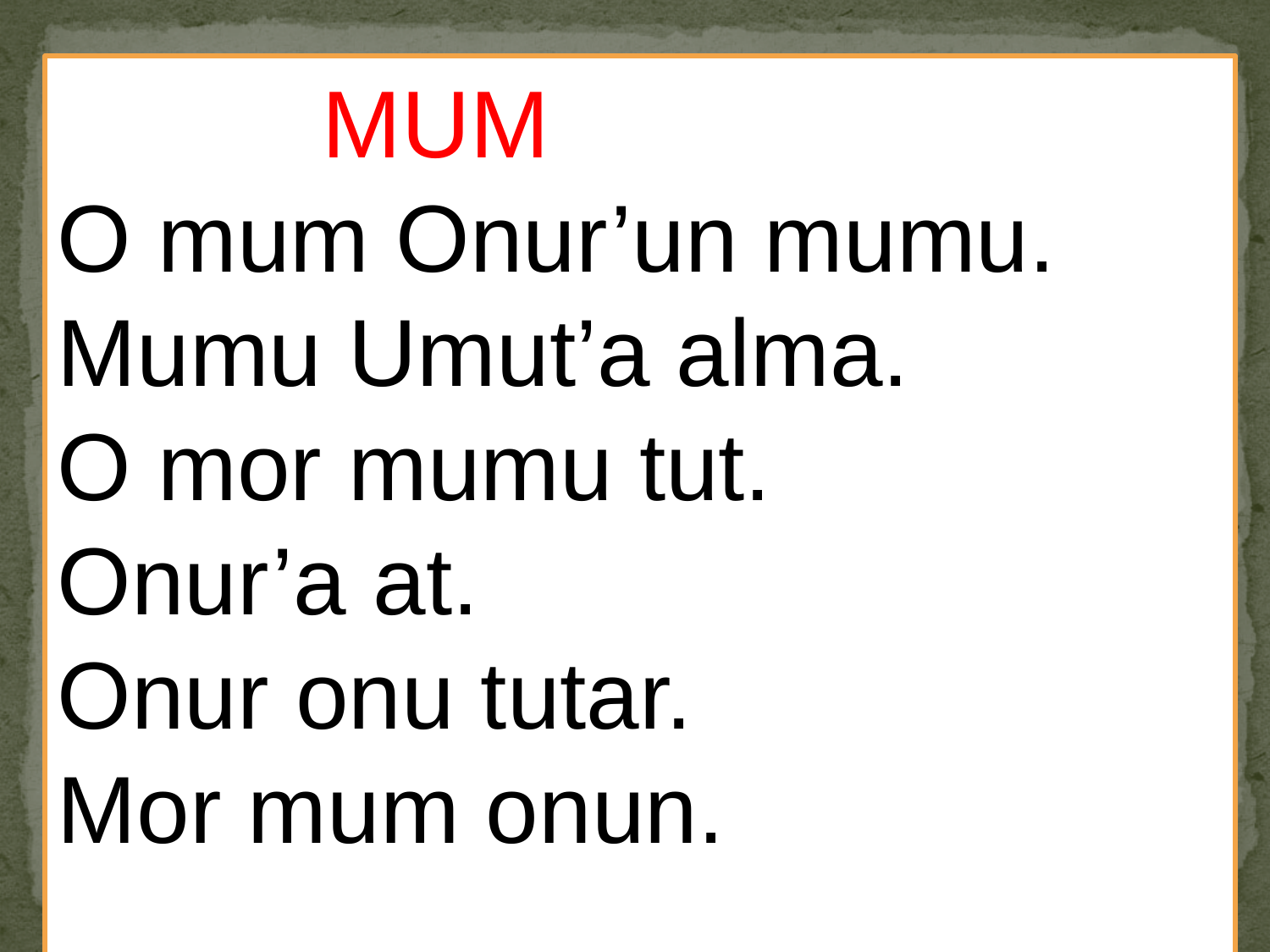

MUM
O mum Onur’un mumu.
Mumu Umut’a alma.
O mor mumu tut.
Onur’a at.
Onur onu tutar.
Mor mum onun.